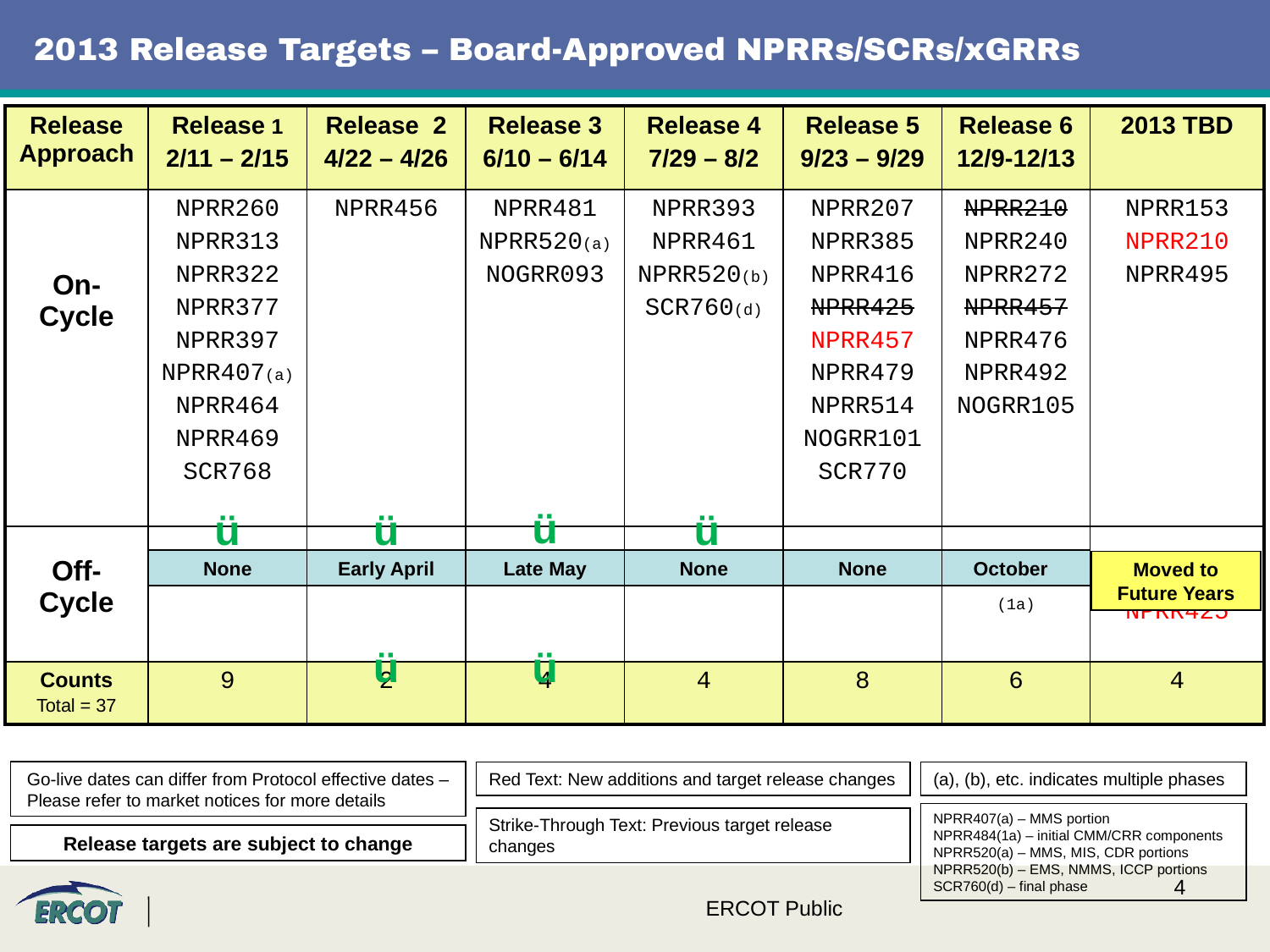

# 2013 Release Targets – Board-Approved NPRRs/SCRs/xGRRs
| Release Approach | Release 1 2/11 – 2/15 | Release 2 4/22 – 4/26 | Release 3 6/10 – 6/14 | Release 4 7/29 – 8/2 | Release 5 9/23 – 9/29 | Release 6 12/9-12/13 | 2013 TBD |
| --- | --- | --- | --- | --- | --- | --- | --- |
| On-Cycle | NPRR260 NPRR313 NPRR322 NPRR377 NPRR397 NPRR407(a) NPRR464 NPRR469 SCR768 | NPRR456 | NPRR481 NPRR520(a) NOGRR093 | NPRR393 NPRR461 NPRR520(b) SCR760(d) | NPRR207 NPRR385 NPRR416 NPRR425 NPRR457 NPRR479 NPRR514 NOGRR101 SCR770 | NPRR210 NPRR240 NPRR272 NPRR457 NPRR476 NPRR492 NOGRR105 | NPRR153 NPRR210 NPRR495 |
| Off-Cycle |  | NPRR463 | SCR773 |  |  | NPRR484 (1a) | NPRR425 |
| Counts Total = 37 | 9 | 2 | 4 | 4 | 8 | 6 | 4 |
ü
ü
ü
ü
None
Early April
Late May
None
None
October
Moved to Future Years
ü
ü
Go-live dates can differ from Protocol effective dates – Please refer to market notices for more details
Red Text: New additions and target release changes
(a), (b), etc. indicates multiple phases
NPRR407(a) – MMS portion
NPRR484(1a) – initial CMM/CRR components
NPRR520(a) – MMS, MIS, CDR portions
NPRR520(b) – EMS, NMMS, ICCP portions
SCR760(d) – final phase
Strike-Through Text: Previous target release changes
Release targets are subject to change
ERCOT Public